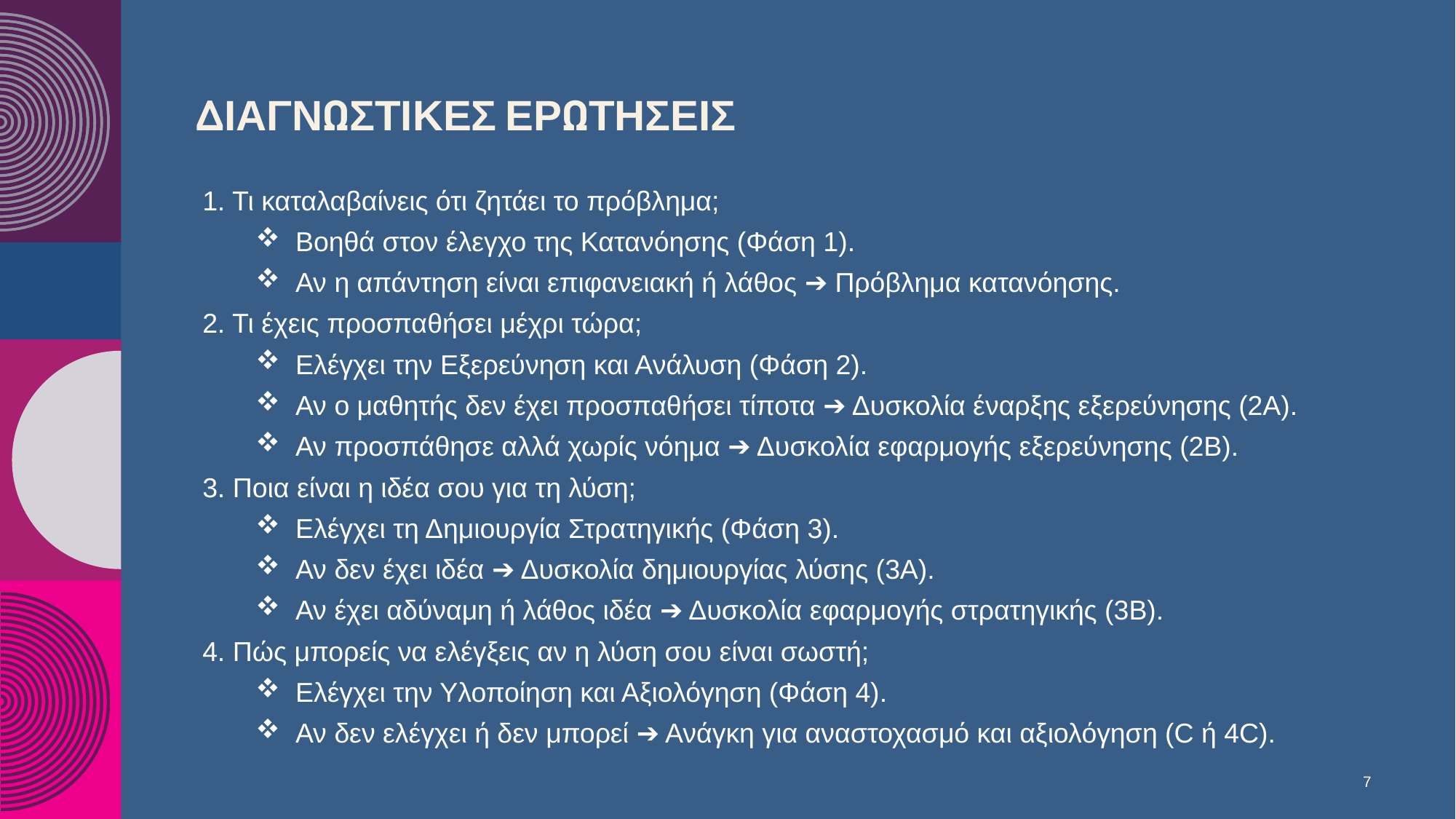

# ΔιαγνωστικΕς ΕρωτΗσεις
1. Τι καταλαβαίνεις ότι ζητάει το πρόβλημα;
Βοηθά στον έλεγχο της Κατανόησης (Φάση 1).
Αν η απάντηση είναι επιφανειακή ή λάθος ➔ Πρόβλημα κατανόησης.
2. Τι έχεις προσπαθήσει μέχρι τώρα;
Ελέγχει την Εξερεύνηση και Ανάλυση (Φάση 2).
Αν ο μαθητής δεν έχει προσπαθήσει τίποτα ➔ Δυσκολία έναρξης εξερεύνησης (2Α).
Αν προσπάθησε αλλά χωρίς νόημα ➔ Δυσκολία εφαρμογής εξερεύνησης (2Β).
3. Ποια είναι η ιδέα σου για τη λύση;
Ελέγχει τη Δημιουργία Στρατηγικής (Φάση 3).
Αν δεν έχει ιδέα ➔ Δυσκολία δημιουργίας λύσης (3Α).
Αν έχει αδύναμη ή λάθος ιδέα ➔ Δυσκολία εφαρμογής στρατηγικής (3Β).
4. Πώς μπορείς να ελέγξεις αν η λύση σου είναι σωστή;
Ελέγχει την Υλοποίηση και Αξιολόγηση (Φάση 4).
Αν δεν ελέγχει ή δεν μπορεί ➔ Ανάγκη για αναστοχασμό και αξιολόγηση (C ή 4C).

7